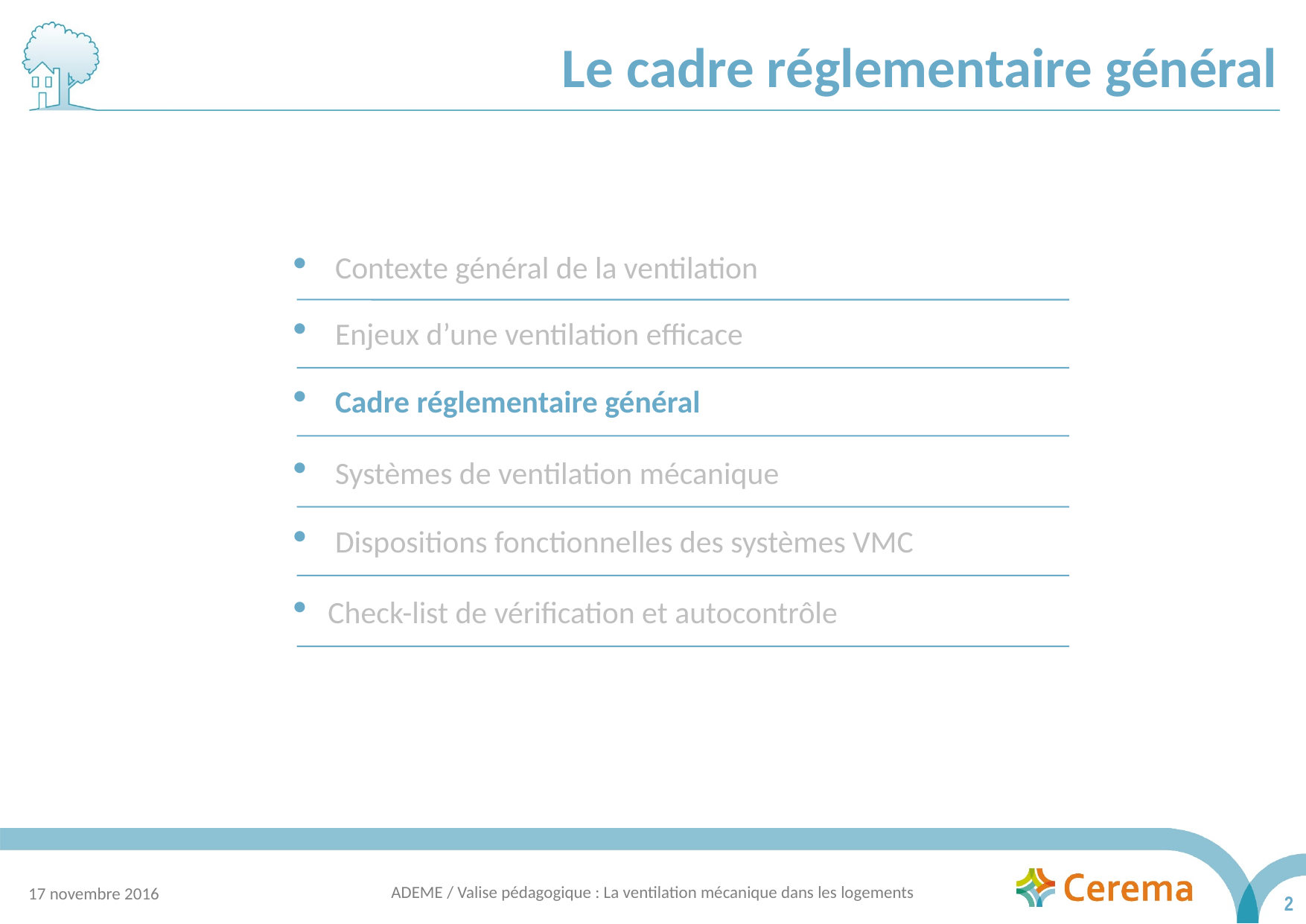

Le cadre réglementaire général
  Contexte général de la ventilation

  Enjeux d’une ventilation efficace

  Cadre réglementaire général

  Systèmes de ventilation mécanique

  Dispositions fonctionnelles des systèmes VMC

 Check-list de vérification et autocontrôle